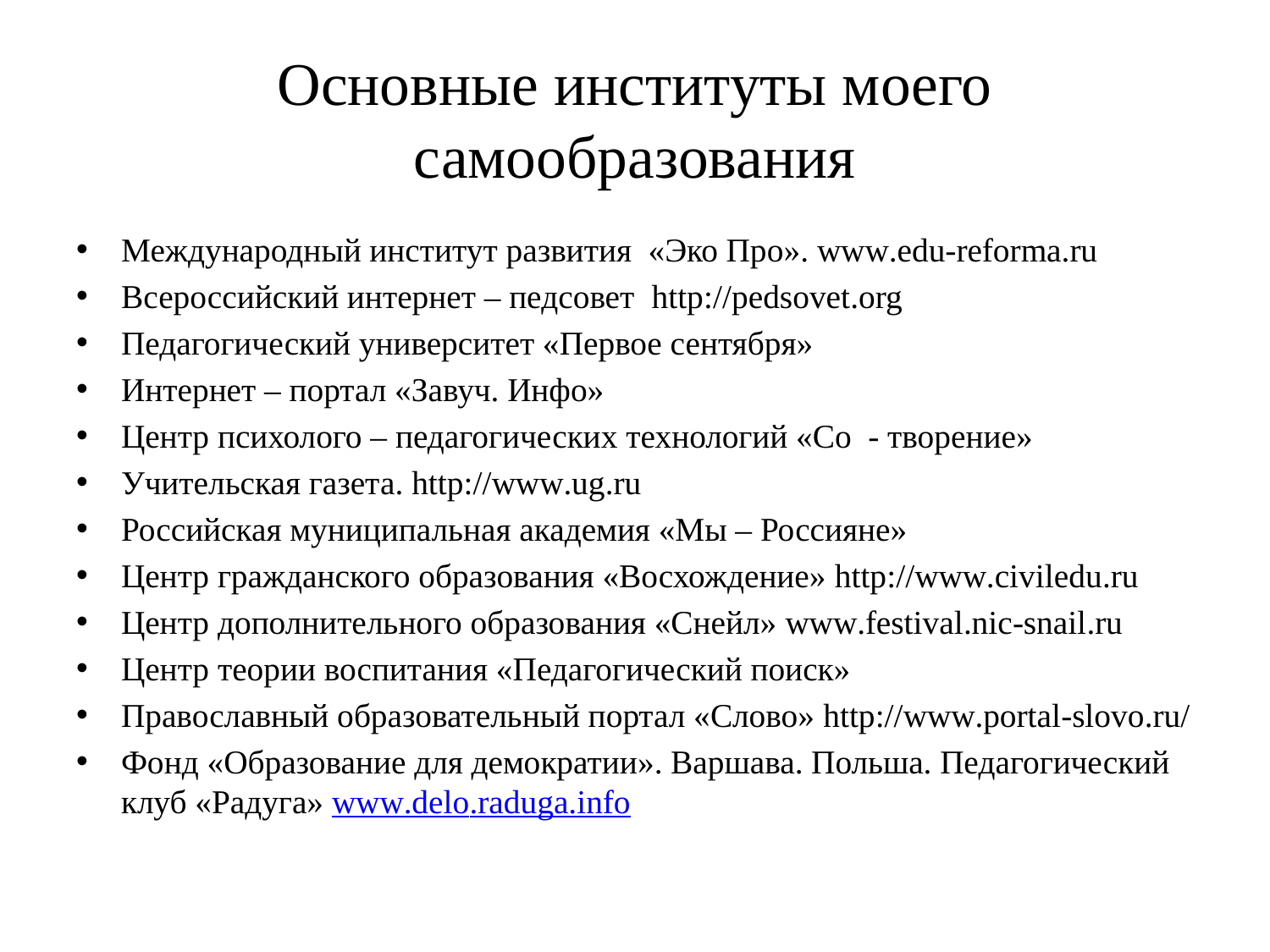

# Основные институты моего самообразования
Международный институт развития  «Эко Про». www.edu-reforma.ru
Всероссийский интернет – педсовет  http://pedsovet.org
Педагогический университет «Первое сентября»
Интернет – портал «Завуч. Инфо»
Центр психолого – педагогических технологий «Со  - творение»
Учительская газета. http://www.ug.ru
Российская муниципальная академия «Мы – Россияне»
Центр гражданского образования «Восхождение» http://www.civiledu.ru
Центр дополнительного образования «Снейл» www.festival.nic-snail.ru
Центр теории воспитания «Педагогический поиск»
Православный образовательный портал «Слово» http://www.portal-slovo.ru/
Фонд «Образование для демократии». Варшава. Польша. Педагогический клуб «Радуга» www.delo.raduga.info